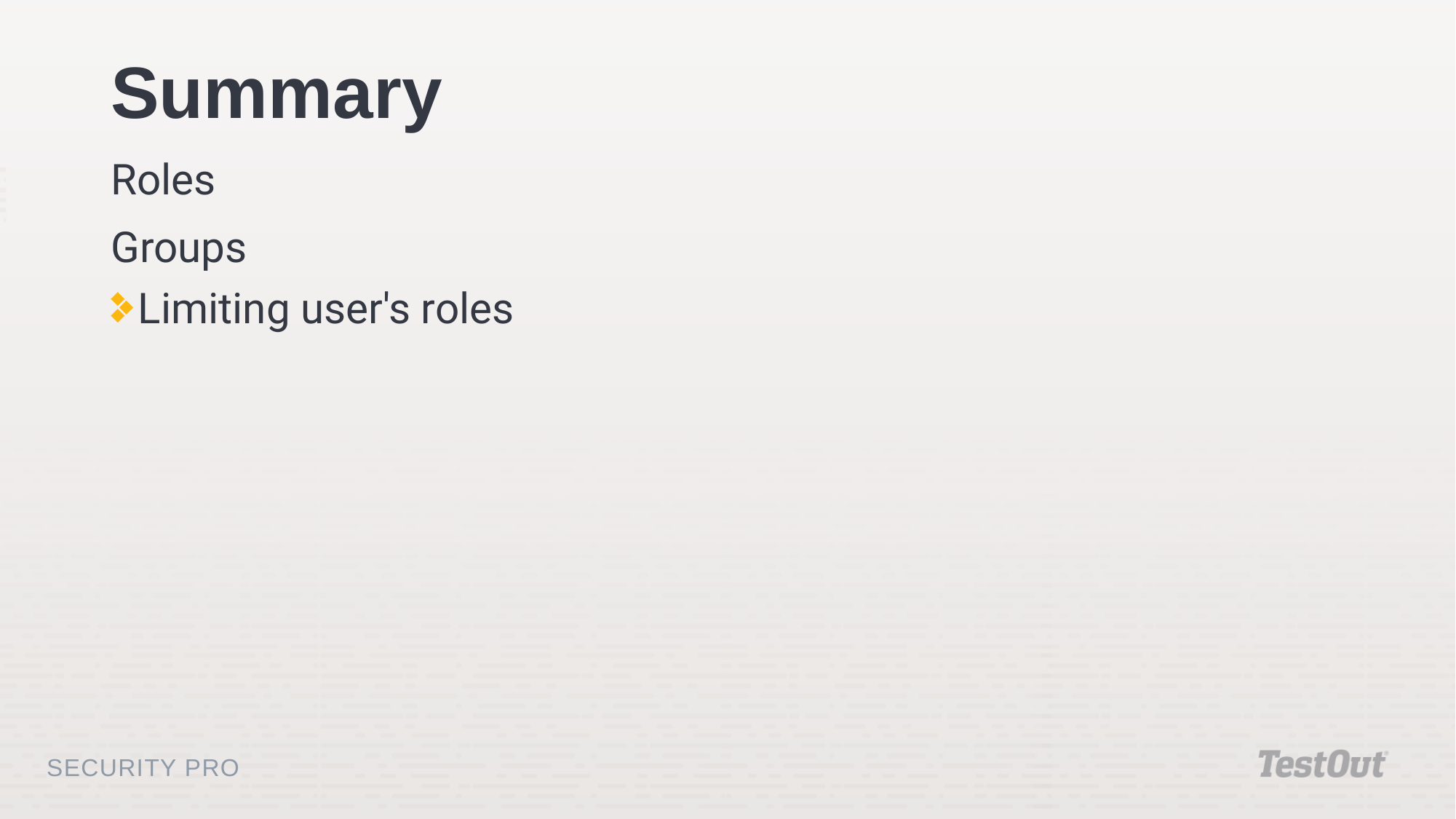

# Summary
Roles
Groups
Limiting user's roles
Security Pro